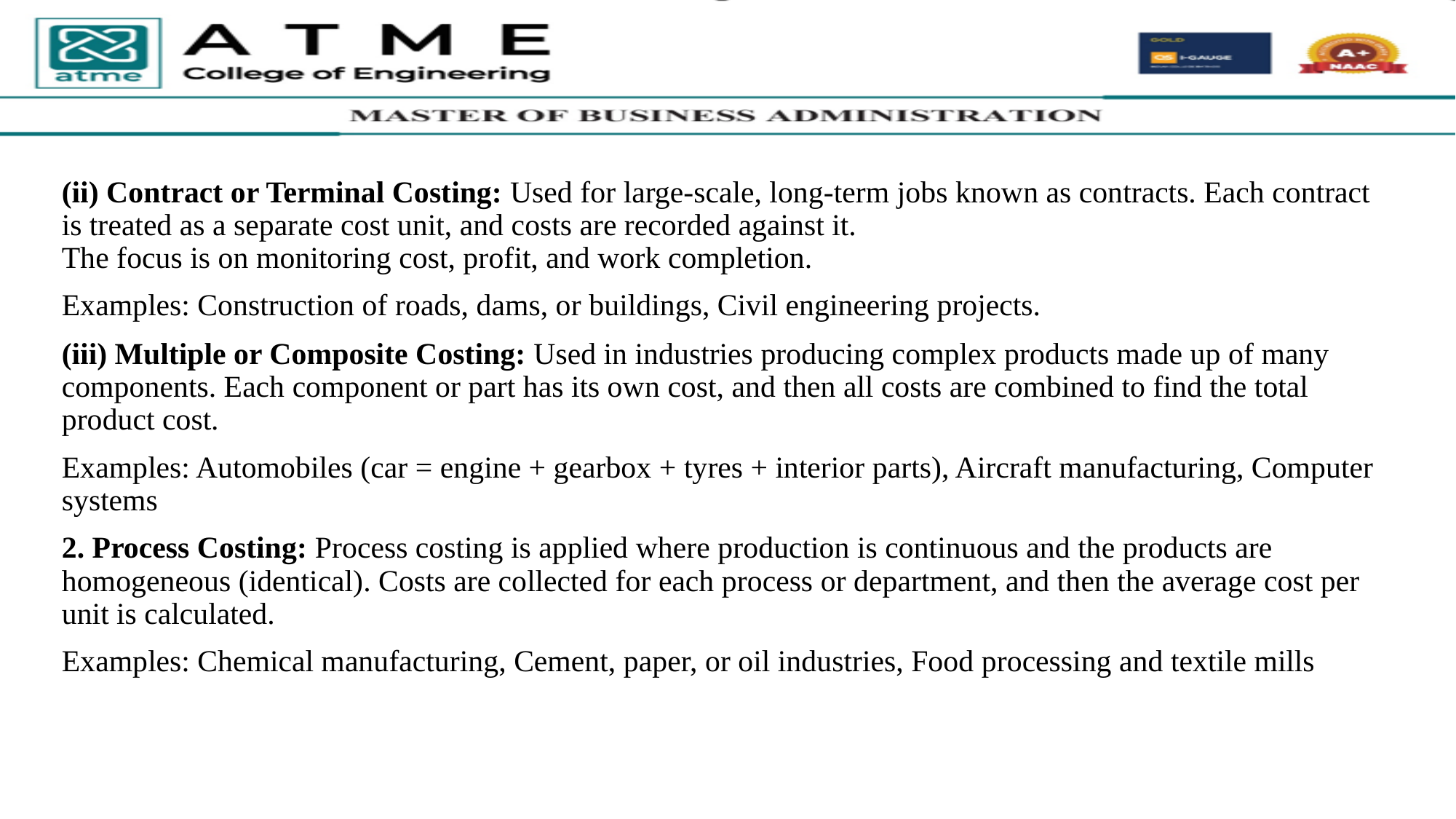

(ii) Contract or Terminal Costing: Used for large-scale, long-term jobs known as contracts. Each contract is treated as a separate cost unit, and costs are recorded against it.
The focus is on monitoring cost, profit, and work completion.
Examples: Construction of roads, dams, or buildings, Civil engineering projects.
(iii) Multiple or Composite Costing: Used in industries producing complex products made up of many components. Each component or part has its own cost, and then all costs are combined to find the total product cost.
Examples: Automobiles (car = engine + gearbox + tyres + interior parts), Aircraft manufacturing, Computer systems
2. Process Costing: Process costing is applied where production is continuous and the products are homogeneous (identical). Costs are collected for each process or department, and then the average cost per unit is calculated.
Examples: Chemical manufacturing, Cement, paper, or oil industries, Food processing and textile mills